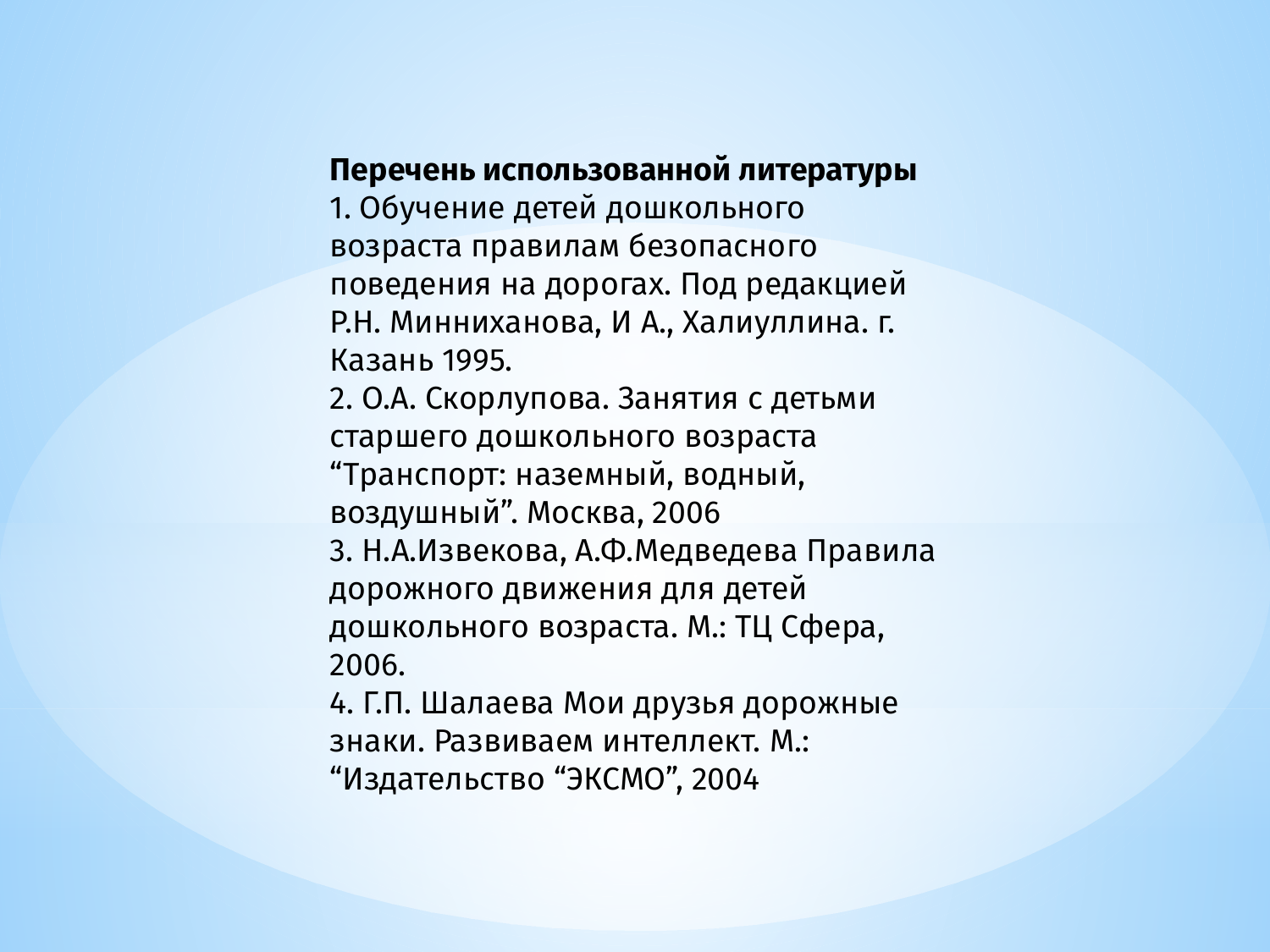

Перечень использованной литературы
1. Обучение детей дошкольного возраста правилам безопасного поведения на дорогах. Под редакцией Р.Н. Минниханова, И А., Халиуллина. г. Казань 1995.
2. О.А. Скорлупова. Занятия с детьми старшего дошкольного возраста “Транспорт: наземный, водный, воздушный”. Москва, 2006
3. Н.А.Извекова, А.Ф.Медведева Правила дорожного движения для детей дошкольного возраста. М.: ТЦ Сфера, 2006.
4. Г.П. Шалаева Мои друзья дорожные знаки. Развиваем интеллект. М.: “Издательство “ЭКСМО”, 2004